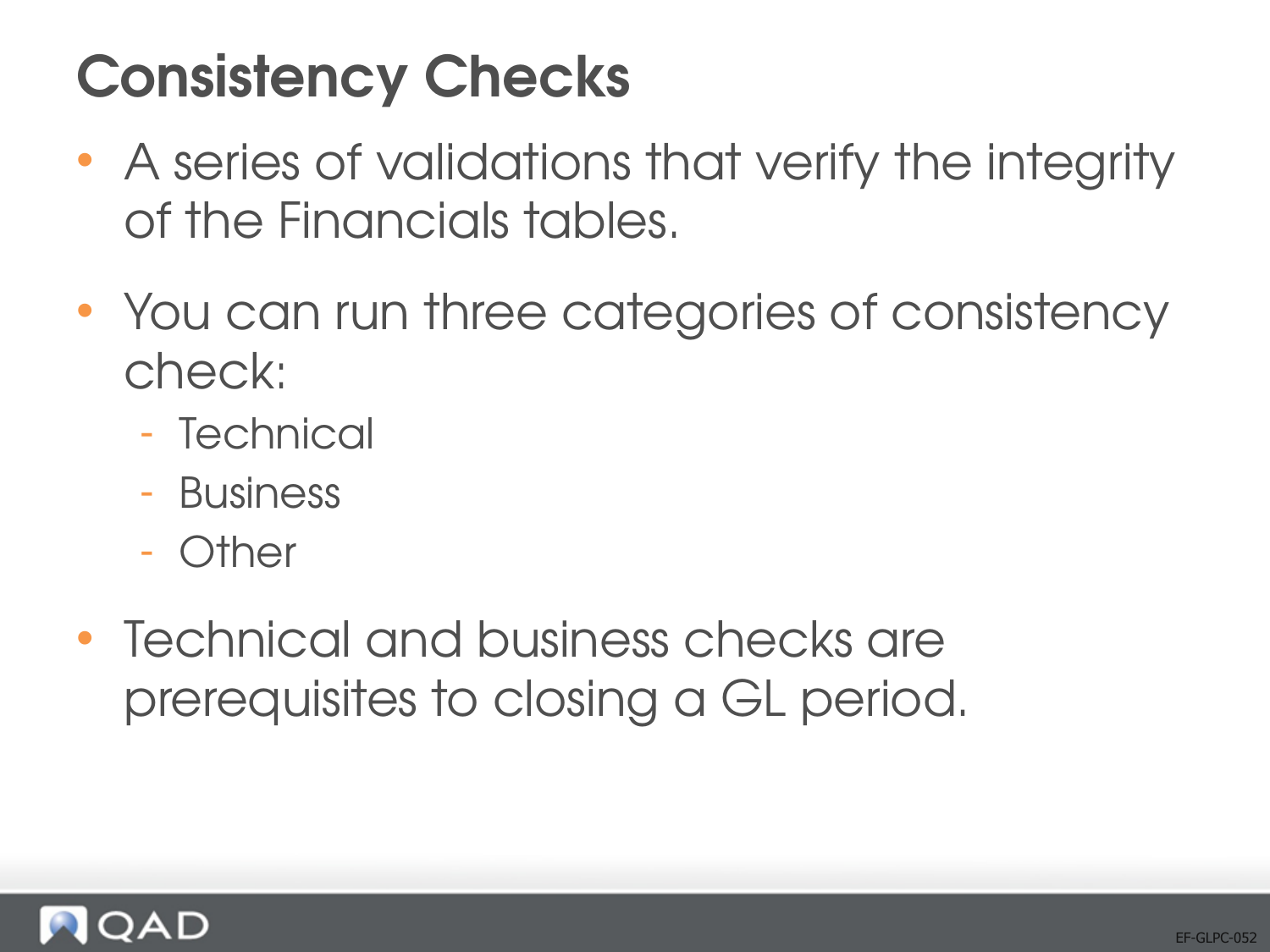

# Consistency Checks
A series of validations that verify the integrity of the Financials tables.
You can run three categories of consistency check:
Technical
Business
Other
Technical and business checks are prerequisites to closing a GL period.
EF-GLPC-052